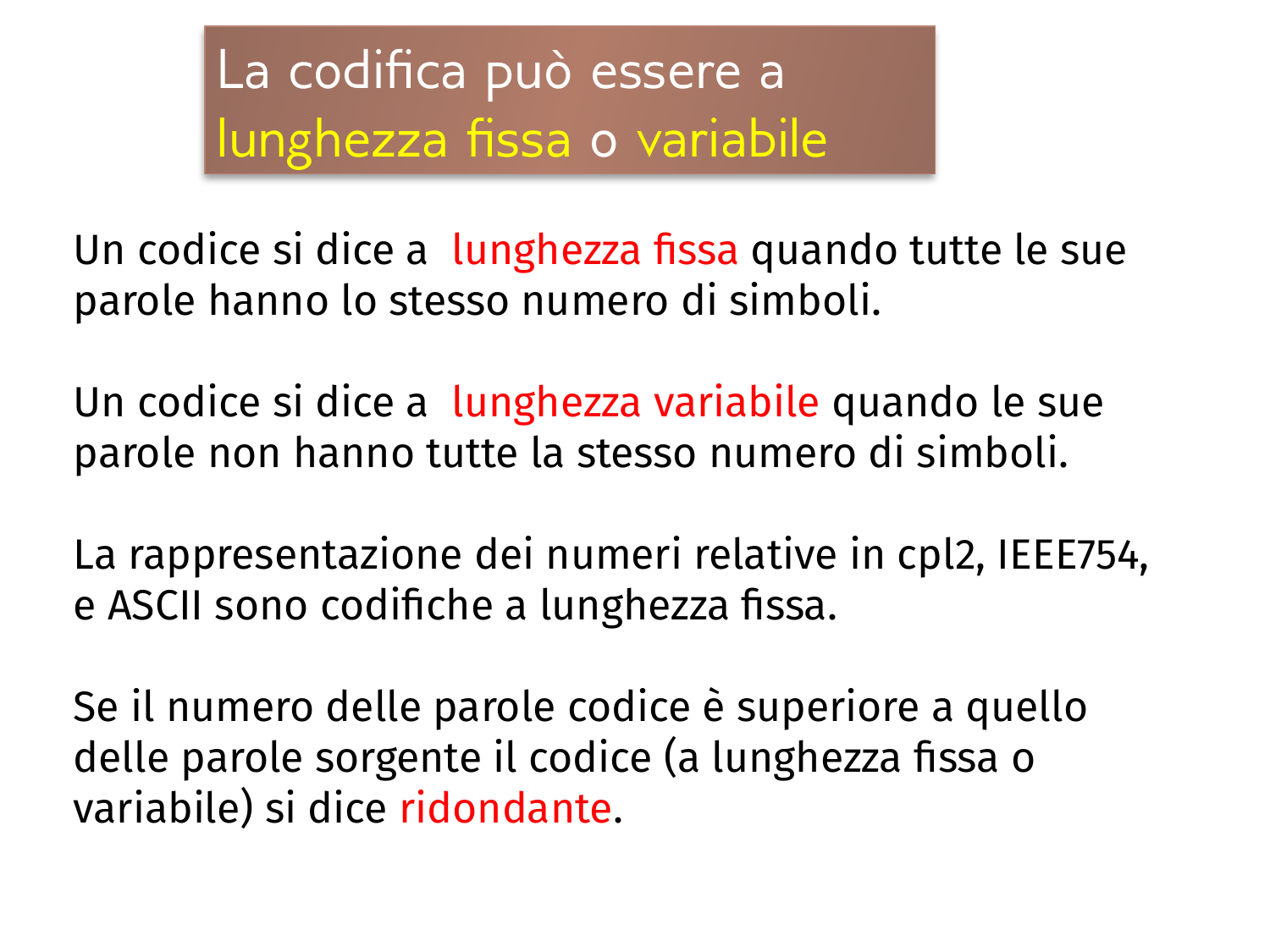

La codifica può essere a
lunghezza fissa o variabile
Un codice si dice a  lunghezza fissa quando tutte le sue parole hanno lo stesso numero di simboli.

Un codice si dice a  lunghezza variabile quando le sue parole non hanno tutte la stesso numero di simboli.

La rappresentazione dei numeri relative in cpl2, IEEE754, e ASCII sono codifiche a lunghezza fissa.

Se il numero delle parole codice è superiore a quello delle parole sorgente il codice (a lunghezza fissa o variabile) si dice ridondante.